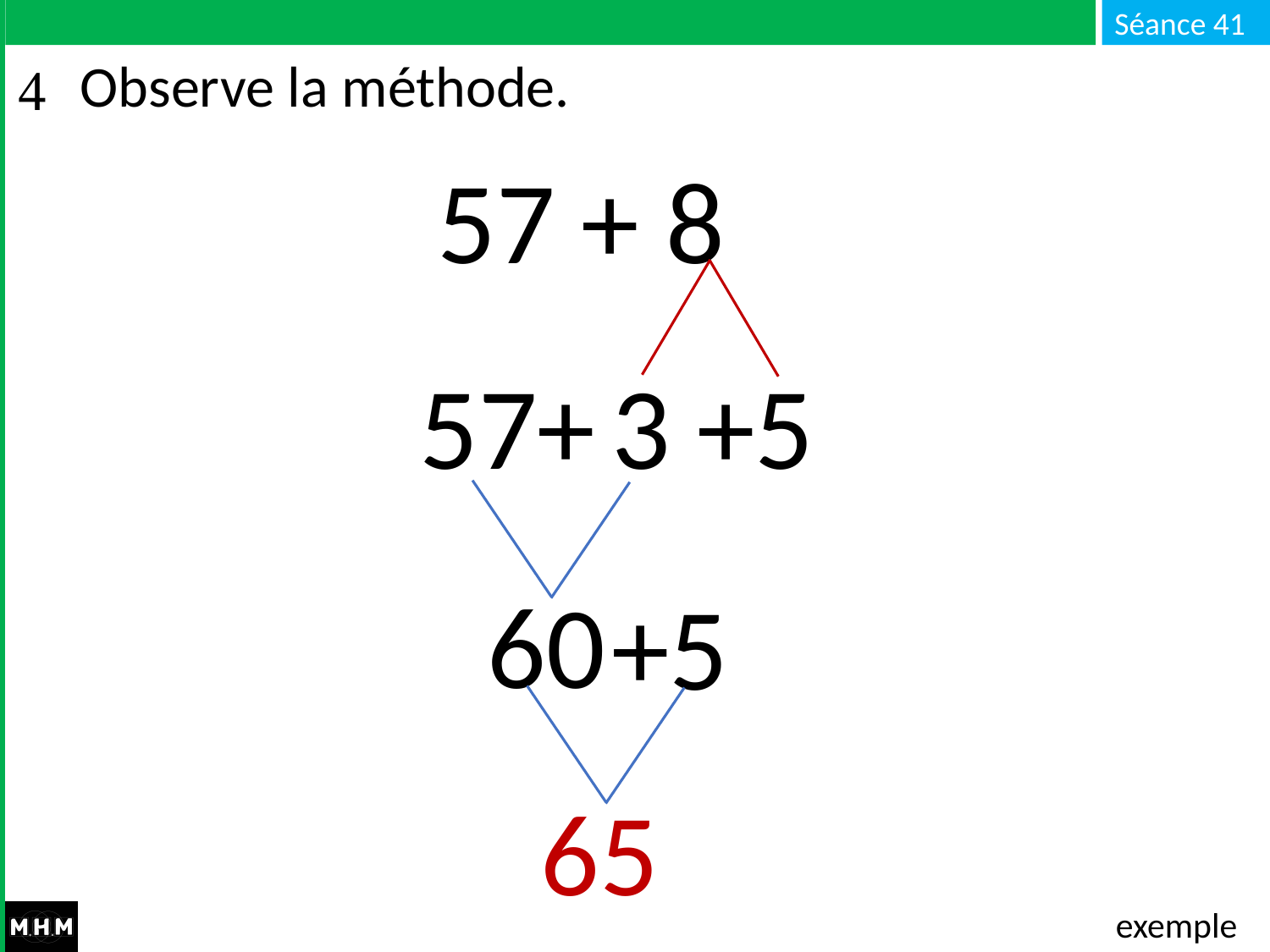

# Observe la méthode.
57 + 8
57+
3 +5
60
+5
65
exemple